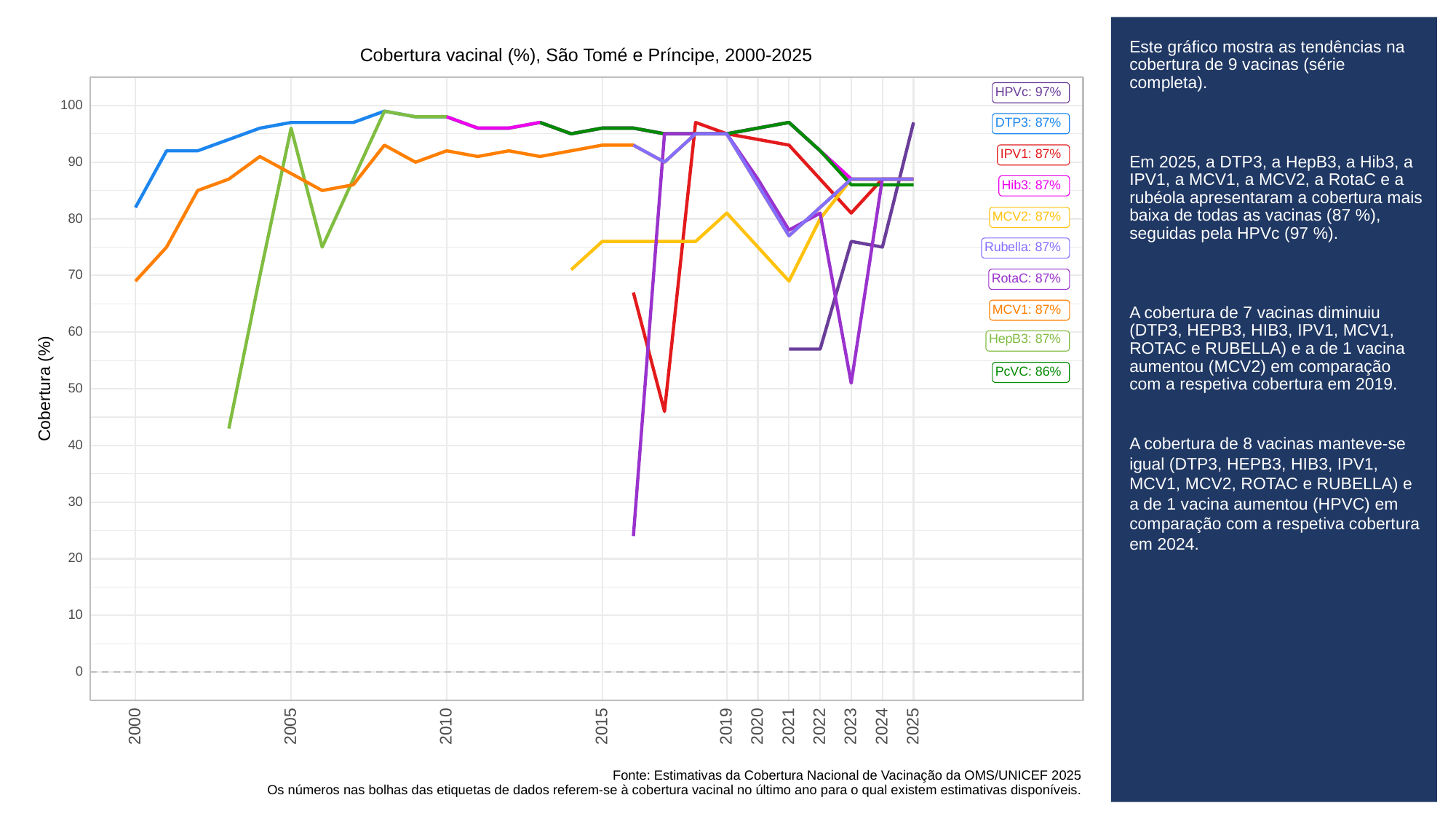

# Este gráfico mostra as tendências na cobertura de 9 vacinas (série completa).

Em 2025, a DTP3, a HepB3, a Hib3, a IPV1, a MCV1, a MCV2, a RotaC e a rubéola apresentaram a cobertura mais baixa de todas as vacinas (87 %), seguidas pela HPVc (97 %).

A cobertura de 7 vacinas diminuiu (DTP3, HEPB3, HIB3, IPV1, MCV1, ROTAC e RUBELLA) e a de 1 vacina aumentou (MCV2) em comparação com a respetiva cobertura em 2019.

A cobertura de 8 vacinas manteve-se igual (DTP3, HEPB3, HIB3, IPV1, MCV1, MCV2, ROTAC e RUBELLA) e a de 1 vacina aumentou (HPVC) em comparação com a respetiva cobertura em 2024.

Cobertura vacinal (%), São Tomé e Príncipe, 2000-2025

HPVc: 97%

100

DTP3: 87%

IPV1: 87%

90

Hib3: 87%

MCV2: 87%
80

Rubella: 87%

70
RotaC: 87%

MCV1: 87%
60

HepB3: 87%

PcVC: 86%
Cobertura (%)
50

40

30

20

10

0

2023
2000
2005
2010
2015
2019
2020
2021
2022
2024
2025
Fonte: Estimativas da Cobertura Nacional de Vacinação da OMS/UNICEF 2025
Os números nas bolhas das etiquetas de dados referem-se à cobertura vacinal no último ano para o qual existem estimativas disponíveis.